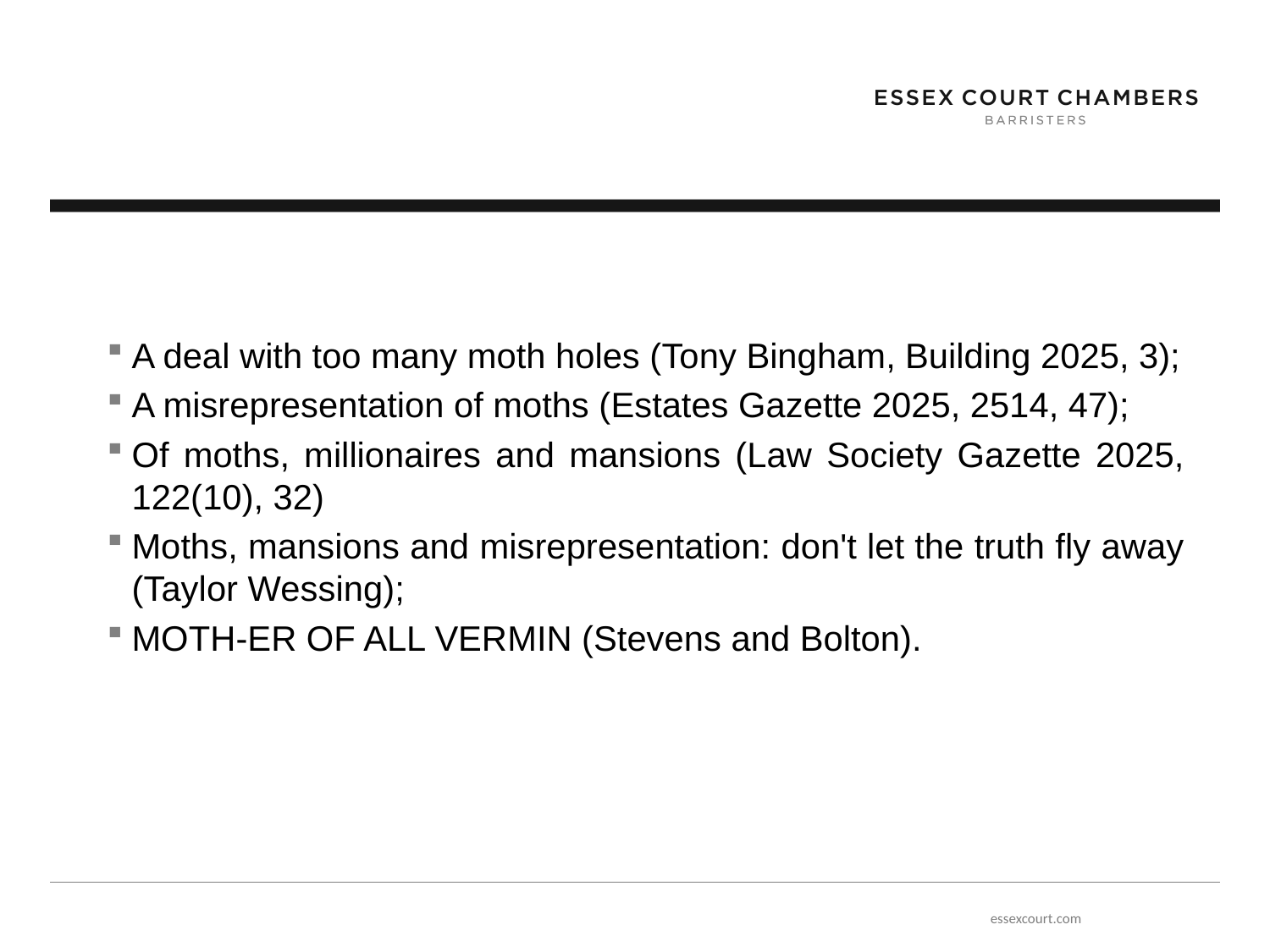

#

A deal with too many moth holes (Tony Bingham, Building 2025, 3);
A misrepresentation of moths (Estates Gazette 2025, 2514, 47);
Of moths, millionaires and mansions (Law Society Gazette 2025, 122(10), 32)
Moths, mansions and misrepresentation: don't let the truth fly away (Taylor Wessing);
MOTH-ER OF ALL VERMIN (Stevens and Bolton).